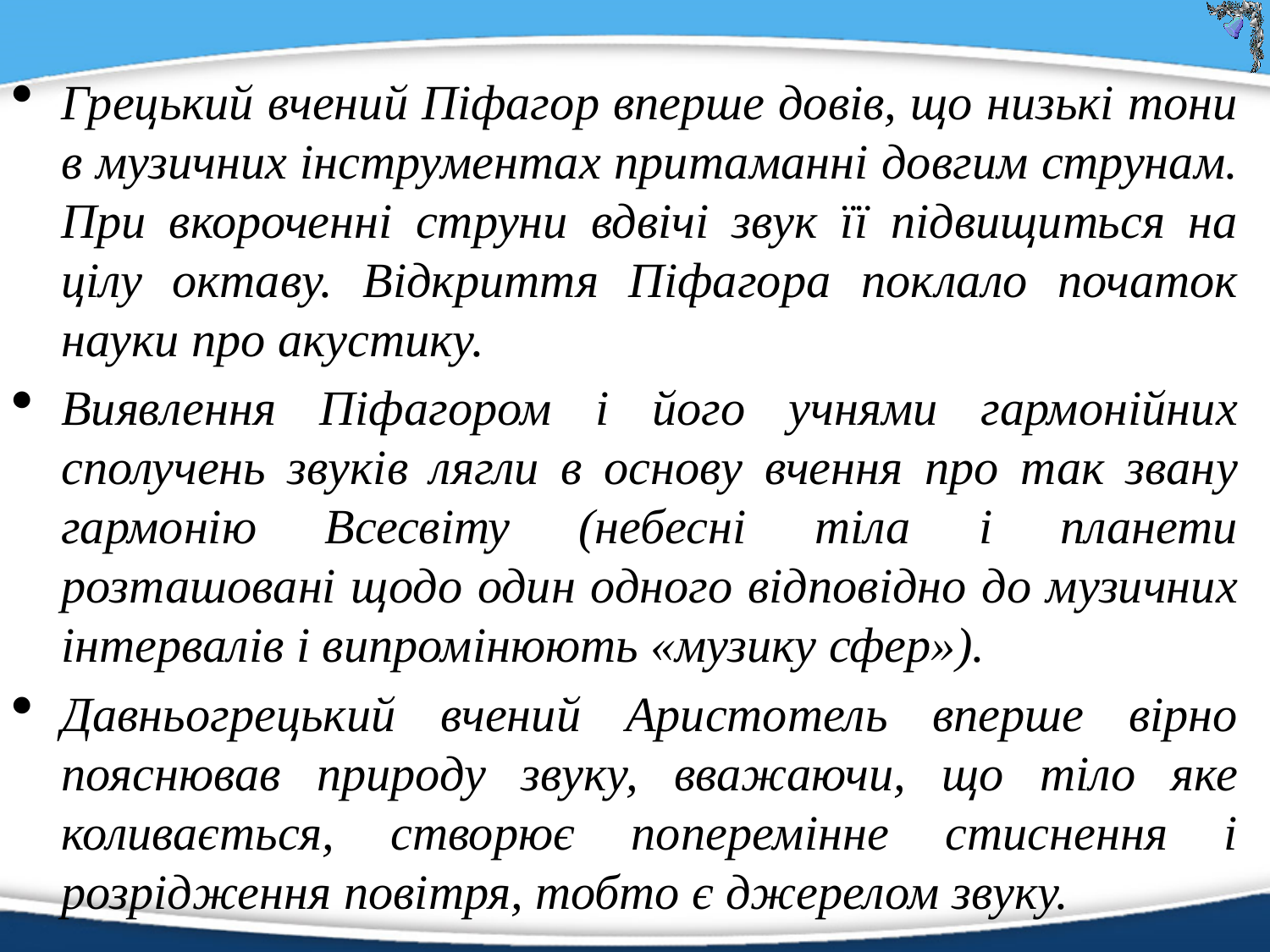

Грецький вчений Піфагор вперше довів, що низькі тони в музичних інструментах притаманні довгим струнам. При вкороченні струни вдвічі звук її підвищиться на цілу октаву. Відкриття Піфагора поклало початок науки про акустику.
Виявлення Піфагором і його учнями гармонійних сполучень звуків лягли в основу вчення про так звану гармонію Всесвіту (небесні тіла і планети розташовані щодо один одного відповідно до музичних інтервалів і випромінюють «музику сфер»).
Давньогрецький вчений Аристотель вперше вірно пояснював природу звуку, вважаючи, що тіло яке коливається, створює поперемінне стиснення і розрідження повітря, тобто є джерелом звуку.